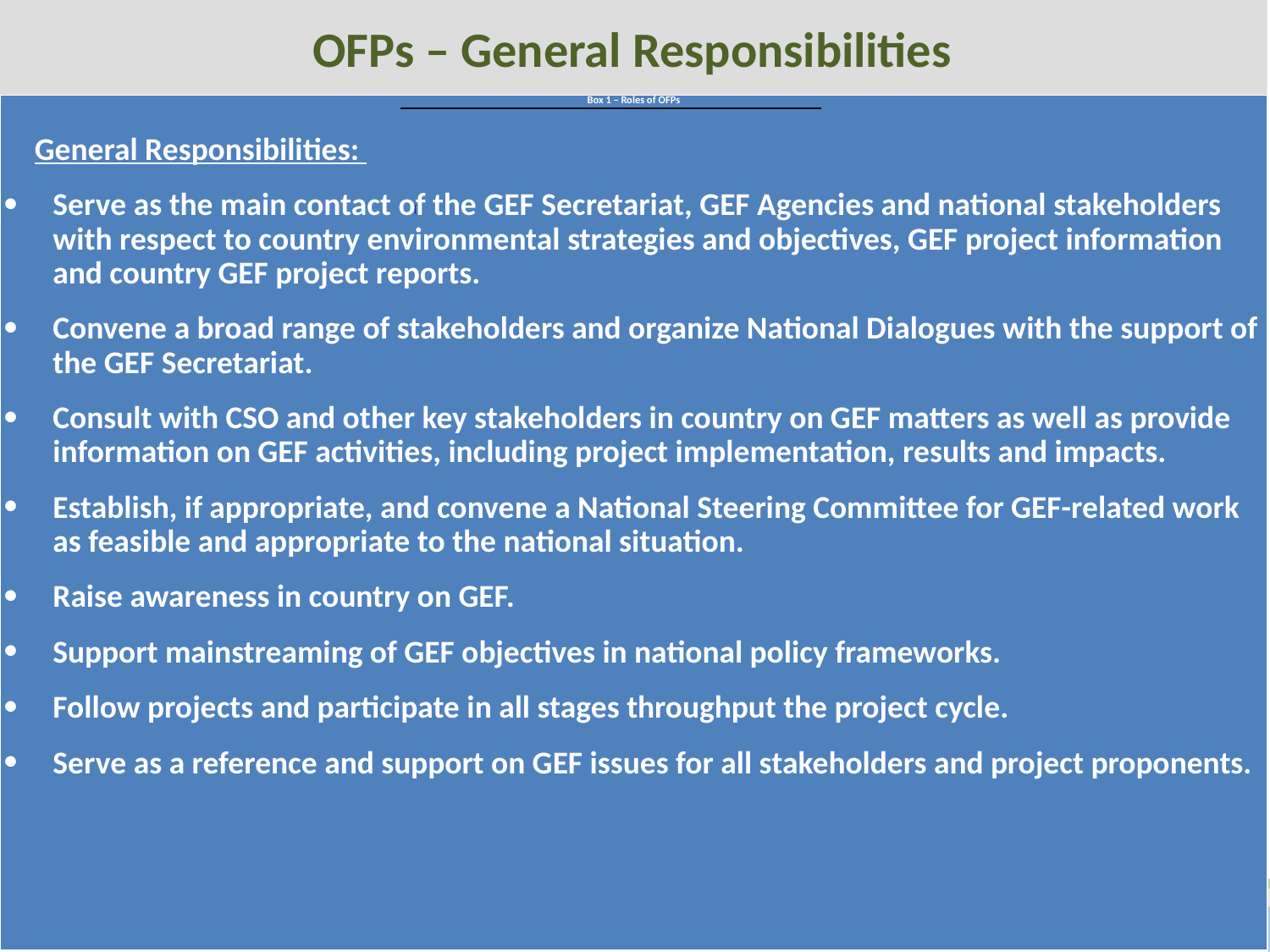

OFPs – General Responsibilities
| Box 1 – Roles of OFPs General Responsibilities: Serve as the main contact of the GEF Secretariat, GEF Agencies and national stakeholders with respect to country environmental strategies and objectives, GEF project information and country GEF project reports. Convene a broad range of stakeholders and organize National Dialogues with the support of the GEF Secretariat. Consult with CSO and other key stakeholders in country on GEF matters as well as provide information on GEF activities, including project implementation, results and impacts. Establish, if appropriate, and convene a National Steering Committee for GEF-related work as feasible and appropriate to the national situation. Raise awareness in country on GEF. Support mainstreaming of GEF objectives in national policy frameworks. Follow projects and participate in all stages throughput the project cycle. Serve as a reference and support on GEF issues for all stakeholders and project proponents. |
| --- |

[